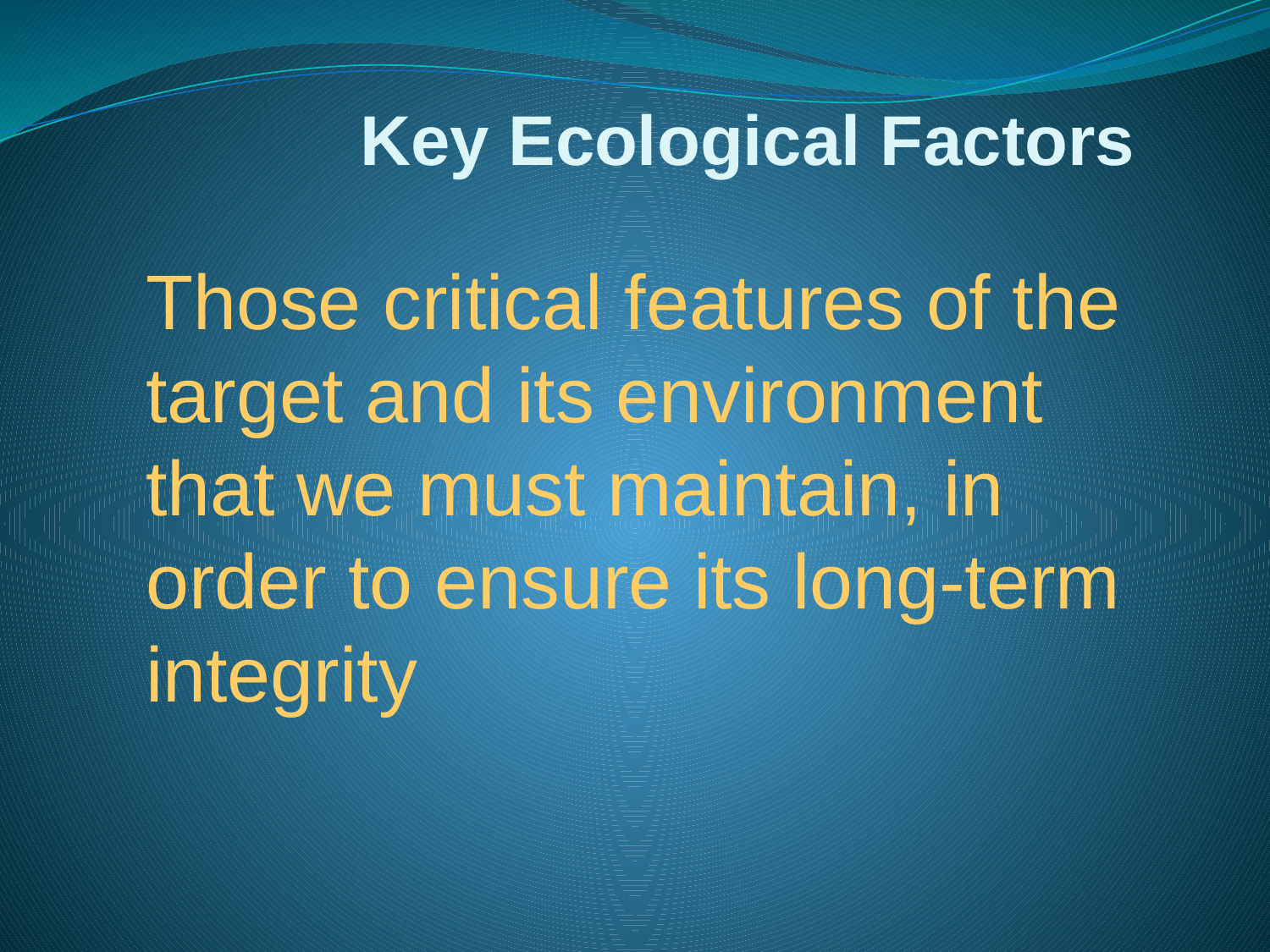

# Key Ecological Factors
	Those critical features of the target and its environment that we must maintain, in order to ensure its long-term integrity